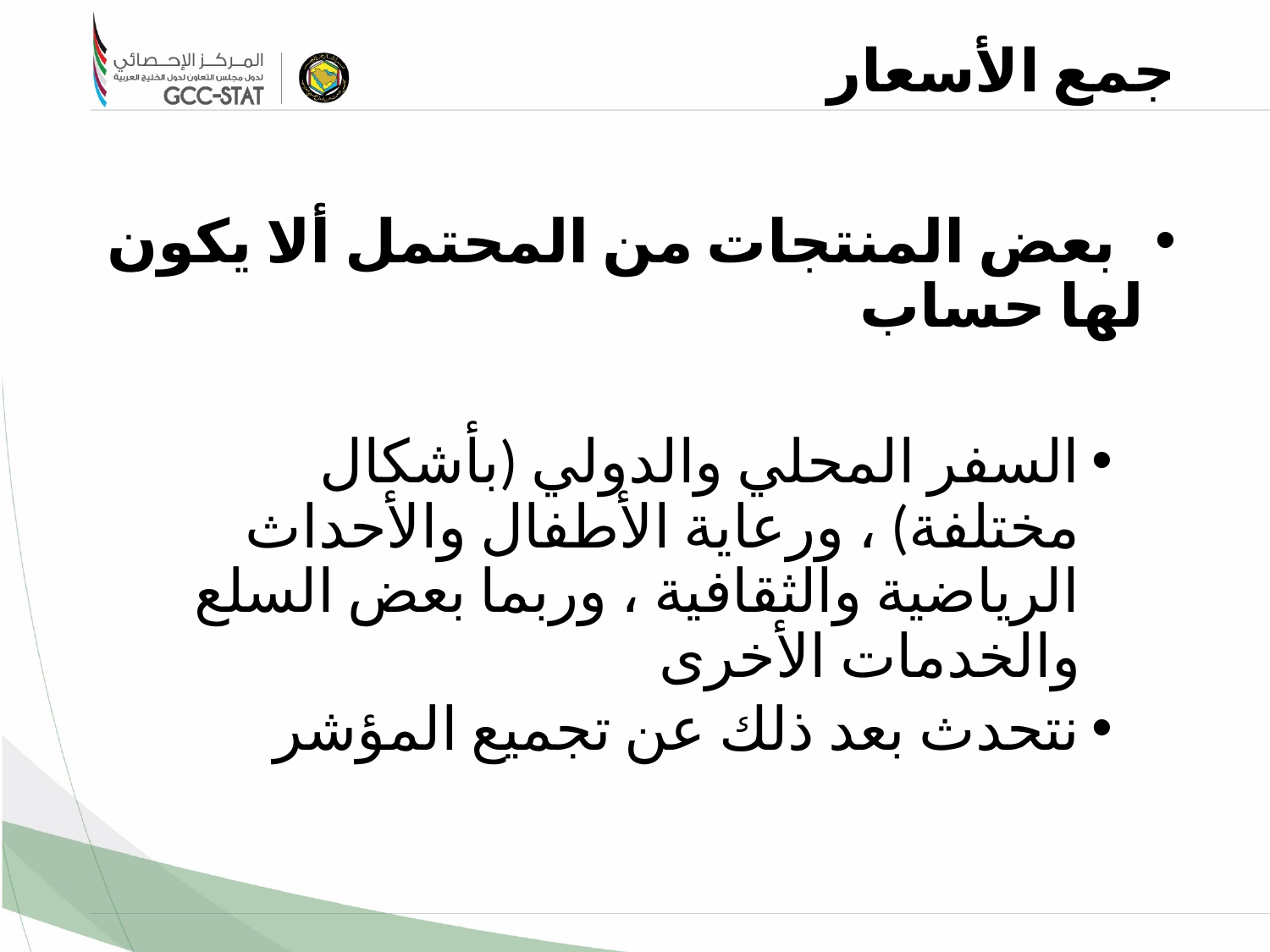

جمع الأسعار
  بعض المنتجات من المحتمل ألا يكون لها حساب

السفر المحلي والدولي (بأشكال مختلفة) ، ورعاية الأطفال والأحداث الرياضية والثقافية ، وربما بعض السلع والخدمات الأخرى
نتحدث بعد ذلك عن تجميع المؤشر